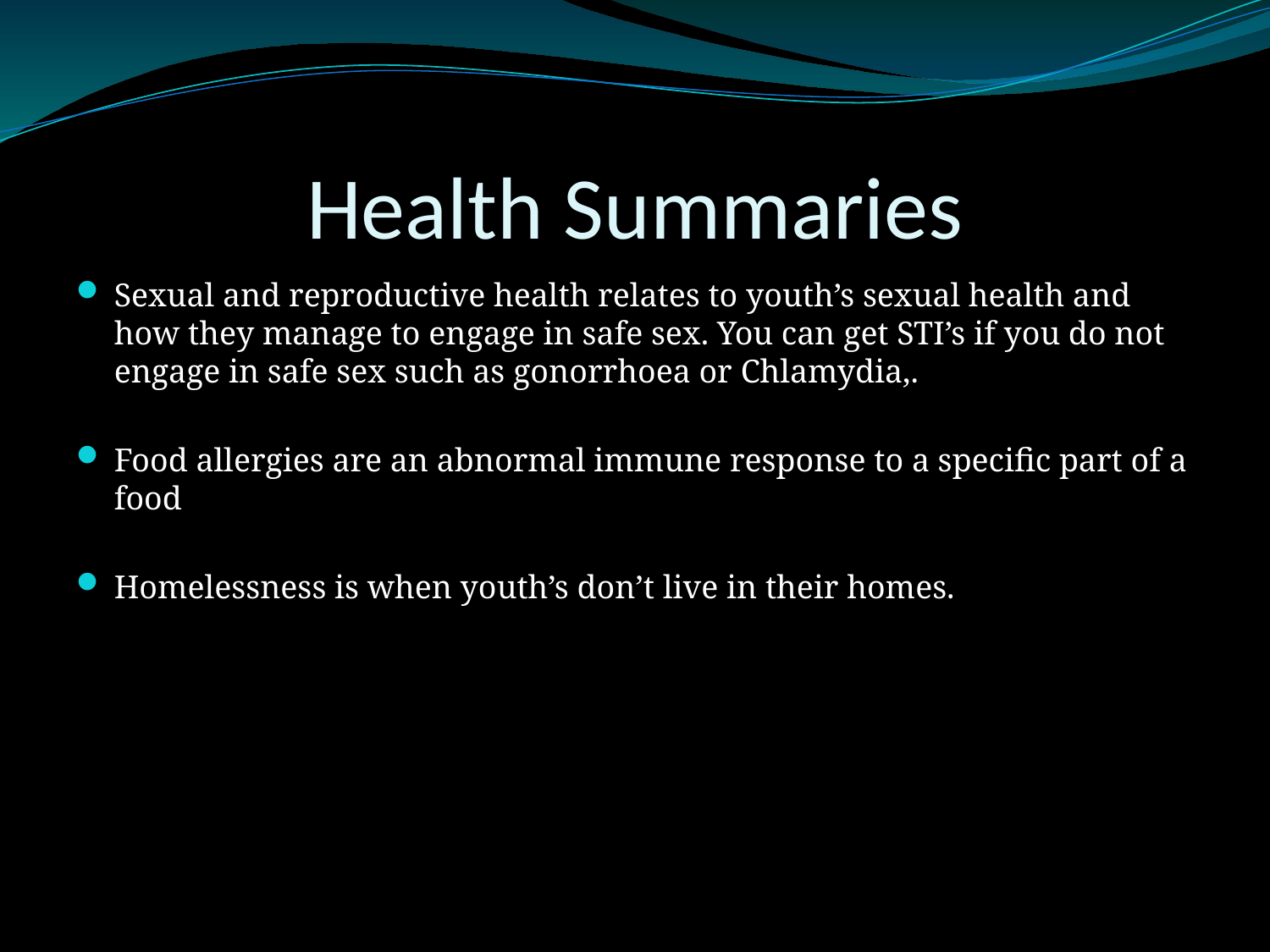

# Health Summaries
Sexual and reproductive health relates to youth’s sexual health and how they manage to engage in safe sex. You can get STI’s if you do not engage in safe sex such as gonorrhoea or Chlamydia,.

Food allergies are an abnormal immune response to a specific part of a food

Homelessness is when youth’s don’t live in their homes.